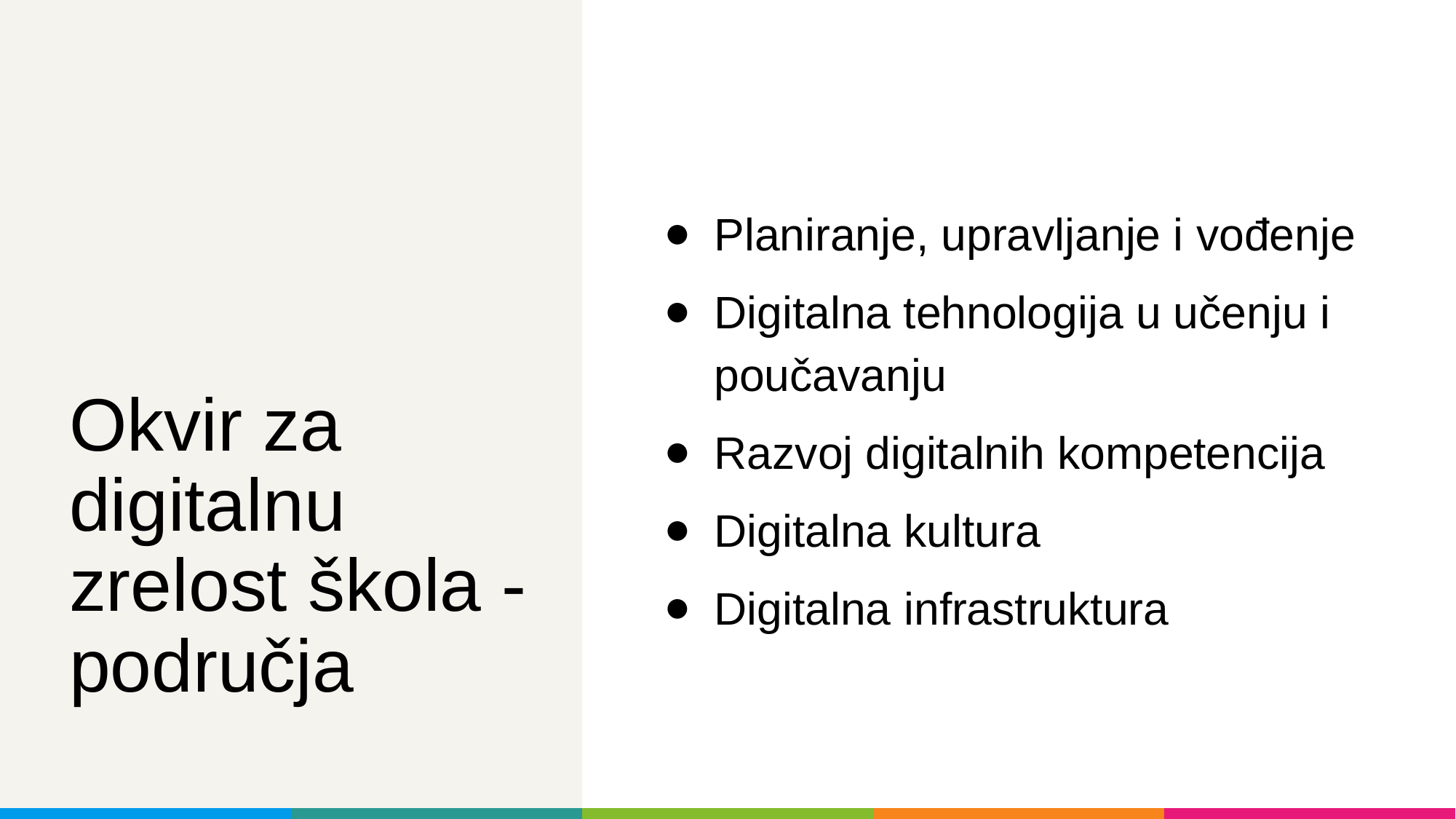

Planiranje, upravljanje i vođenje
Digitalna tehnologija u učenju i poučavanju
Razvoj digitalnih kompetencija
Digitalna kultura
Digitalna infrastruktura
# Okvir za digitalnu zrelost škola - područja